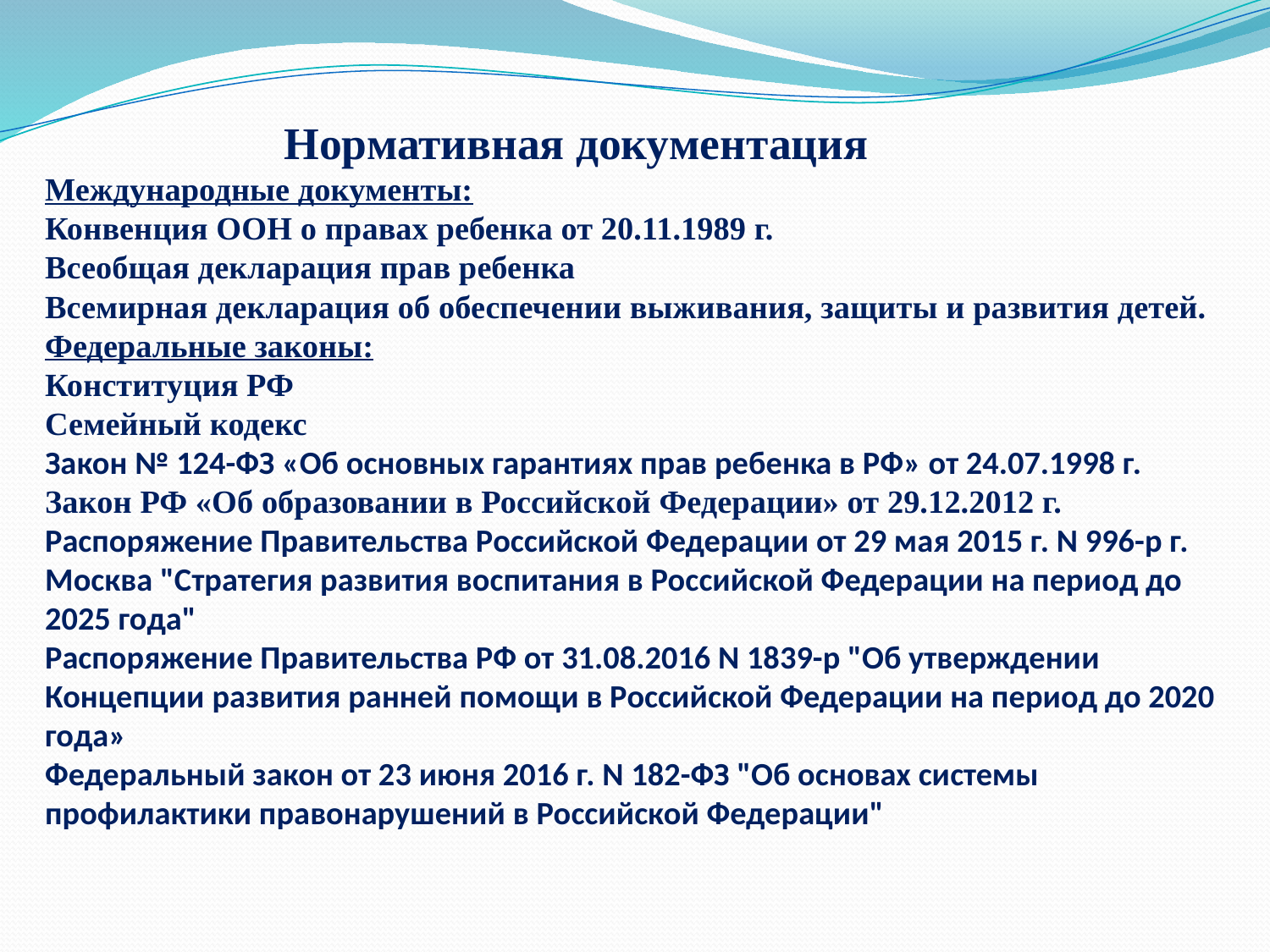

# Нормативная документация Международные документы: Конвенция ООН о правах ребенка от 20.11.1989 г. Всеобщая декларация прав ребенка Всемирная декларация об обеспечении выживания, защиты и развития детей. Федеральные законы: Конституция РФ Семейный кодекс Закон № 124-ФЗ «Об основных гарантиях прав ребенка в РФ» от 24.07.1998 г. Закон РФ «Об образовании в Российской Федерации» от 29.12.2012 г. Распоряжение Правительства Российской Федерации от 29 мая 2015 г. N 996-р г. Москва "Стратегия развития воспитания в Российской Федерации на период до 2025 года" Распоряжение Правительства РФ от 31.08.2016 N 1839-р "Об утверждении Концепции развития ранней помощи в Российской Федерации на период до 2020 года» Федеральный закон от 23 июня 2016 г. N 182-ФЗ "Об основах системы профилактики правонарушений в Российской Федерации"